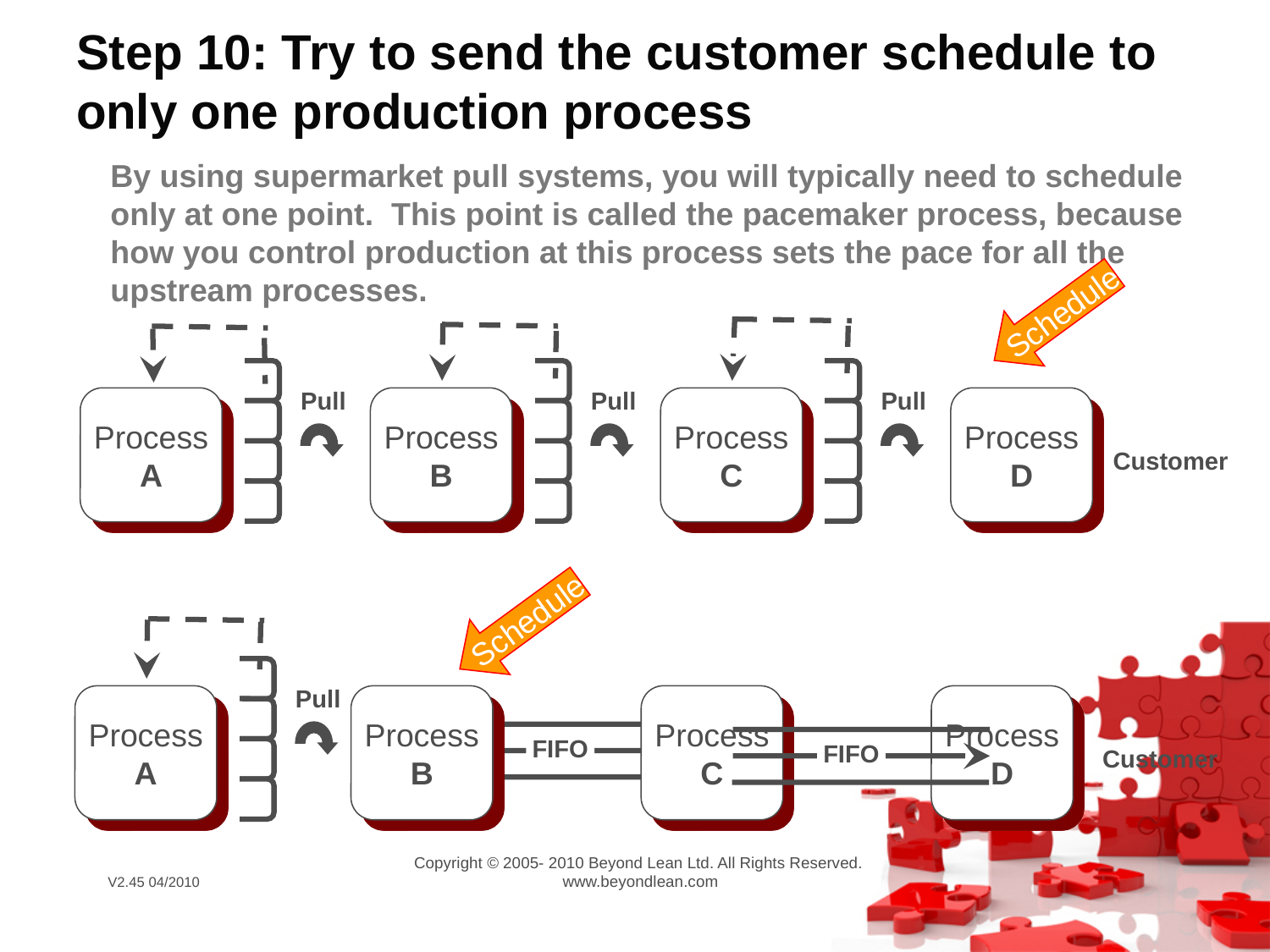

# Step 10: Try to send the customer schedule to only one production process
By using supermarket pull systems, you will typically need to schedule only at one point.  This point is called the pacemaker process, because how you control production at this process sets the pace for all the upstream processes.
Schedule

Pull
Pull
Pull
Process
A
Process
B
Process
C
Process
D

Customer
Schedule

Pull
Process
A
Process
B
Process
C
Process
D

FIFO

FIFO
Customer